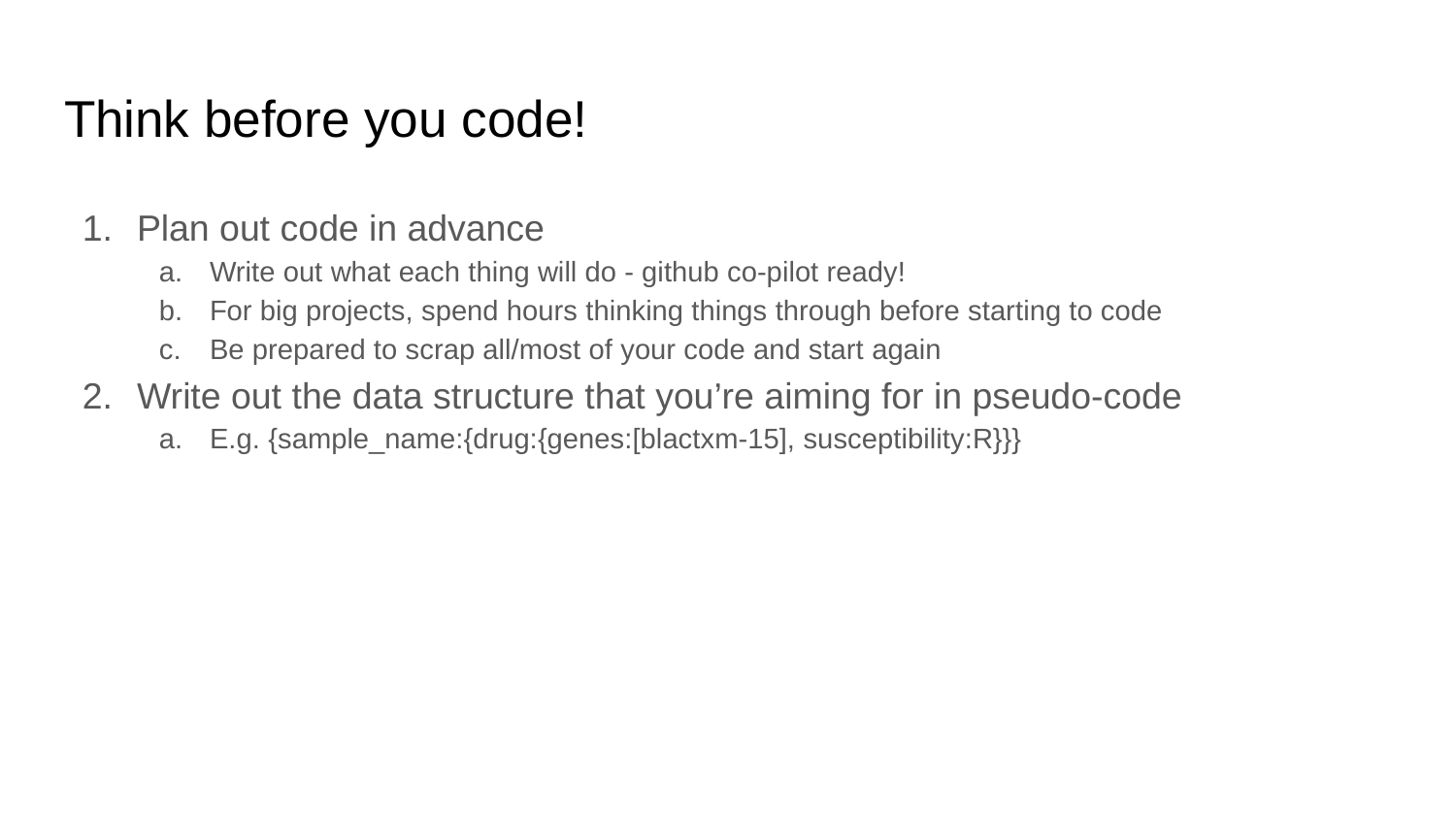

# Think before you code!
Plan out code in advance
Write out what each thing will do - github co-pilot ready!
For big projects, spend hours thinking things through before starting to code
Be prepared to scrap all/most of your code and start again
Write out the data structure that you’re aiming for in pseudo-code
E.g. {sample_name:{drug:{genes:[blactxm-15], susceptibility:R}}}